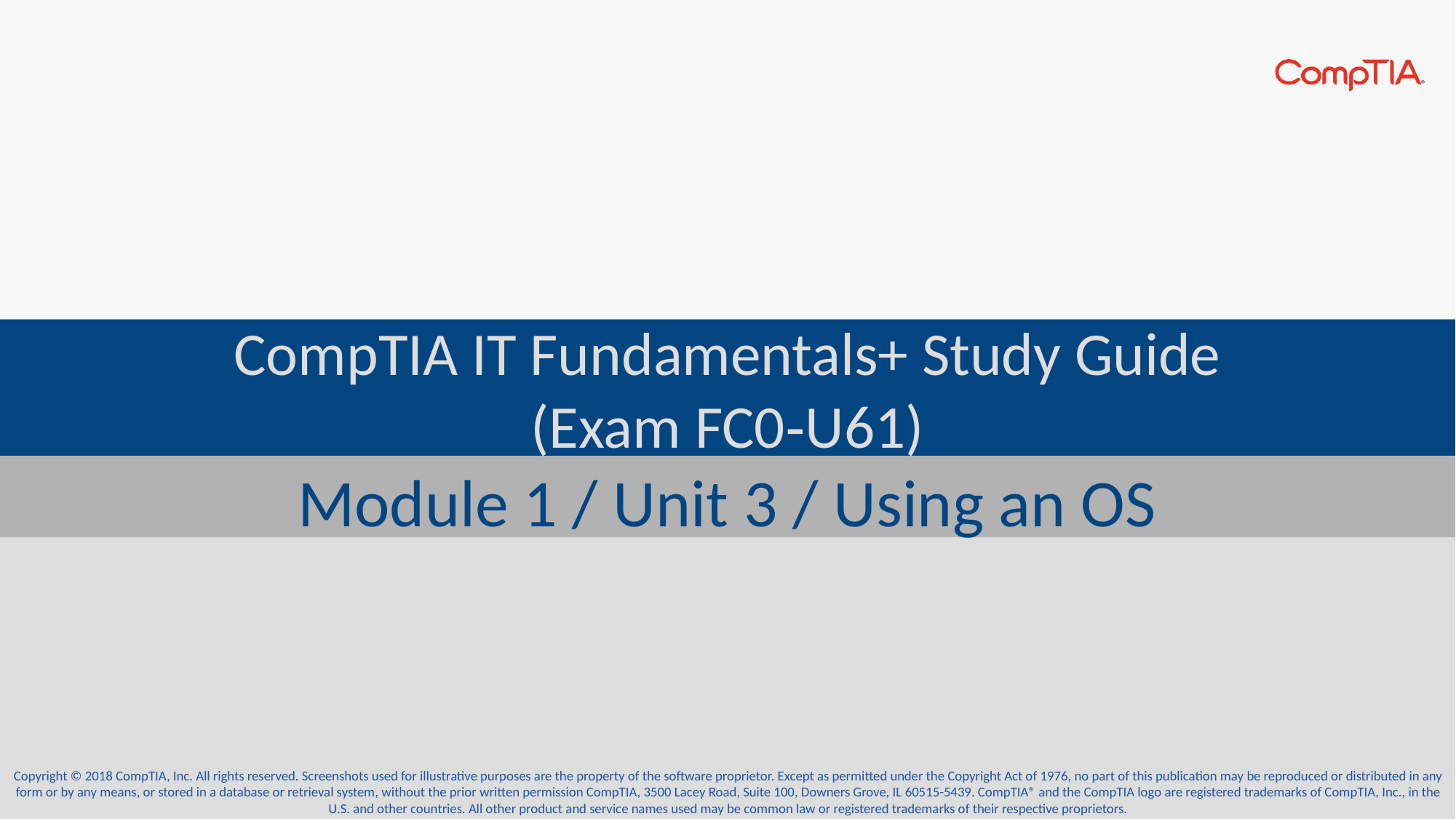

# CompTIA IT Fundamentals+ Study Guide (Exam FC0‑U61)
Module 1 / Unit 3 / Using an OS